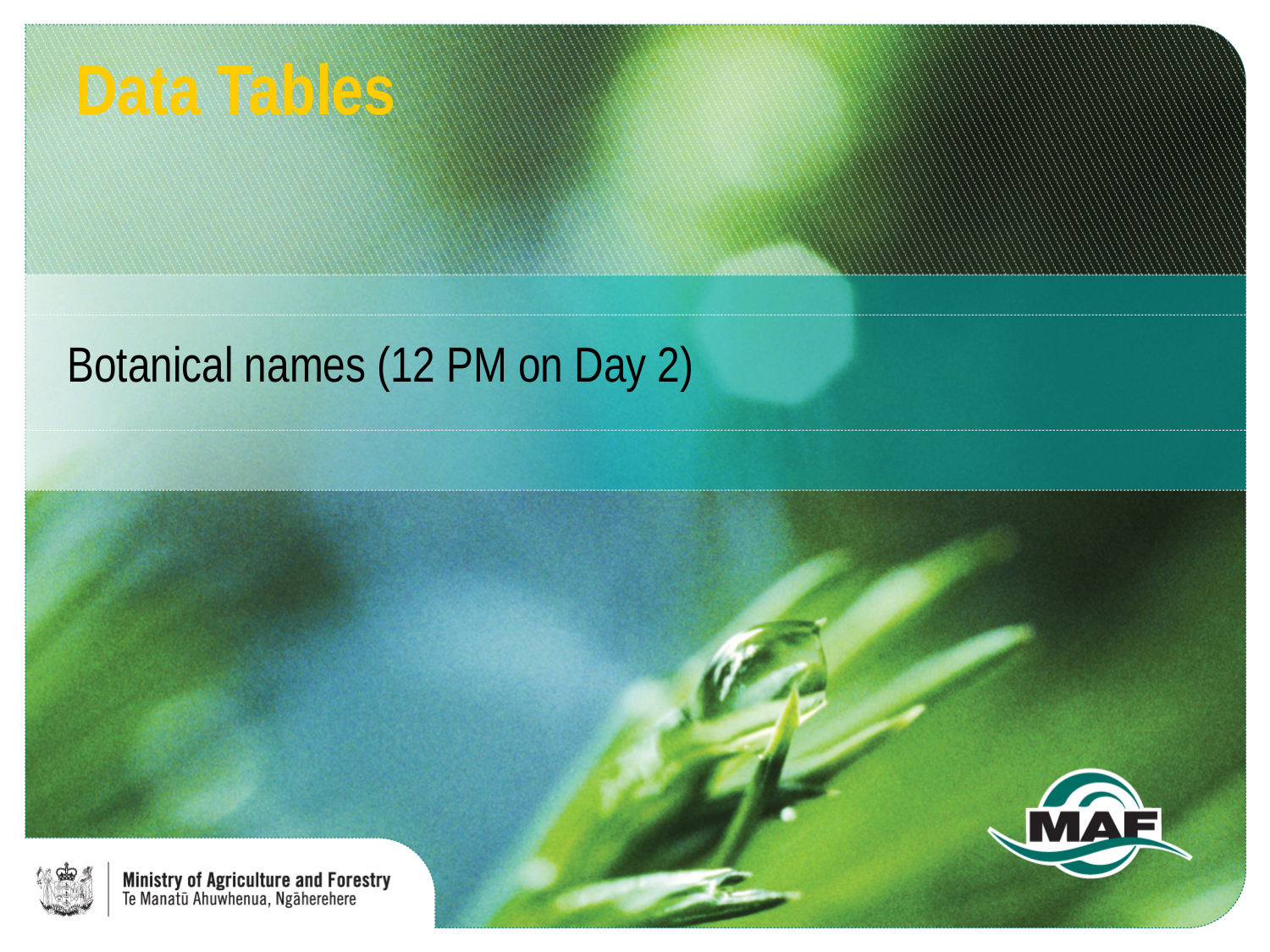

Data Tables
Botanical names (12 PM on Day 2)